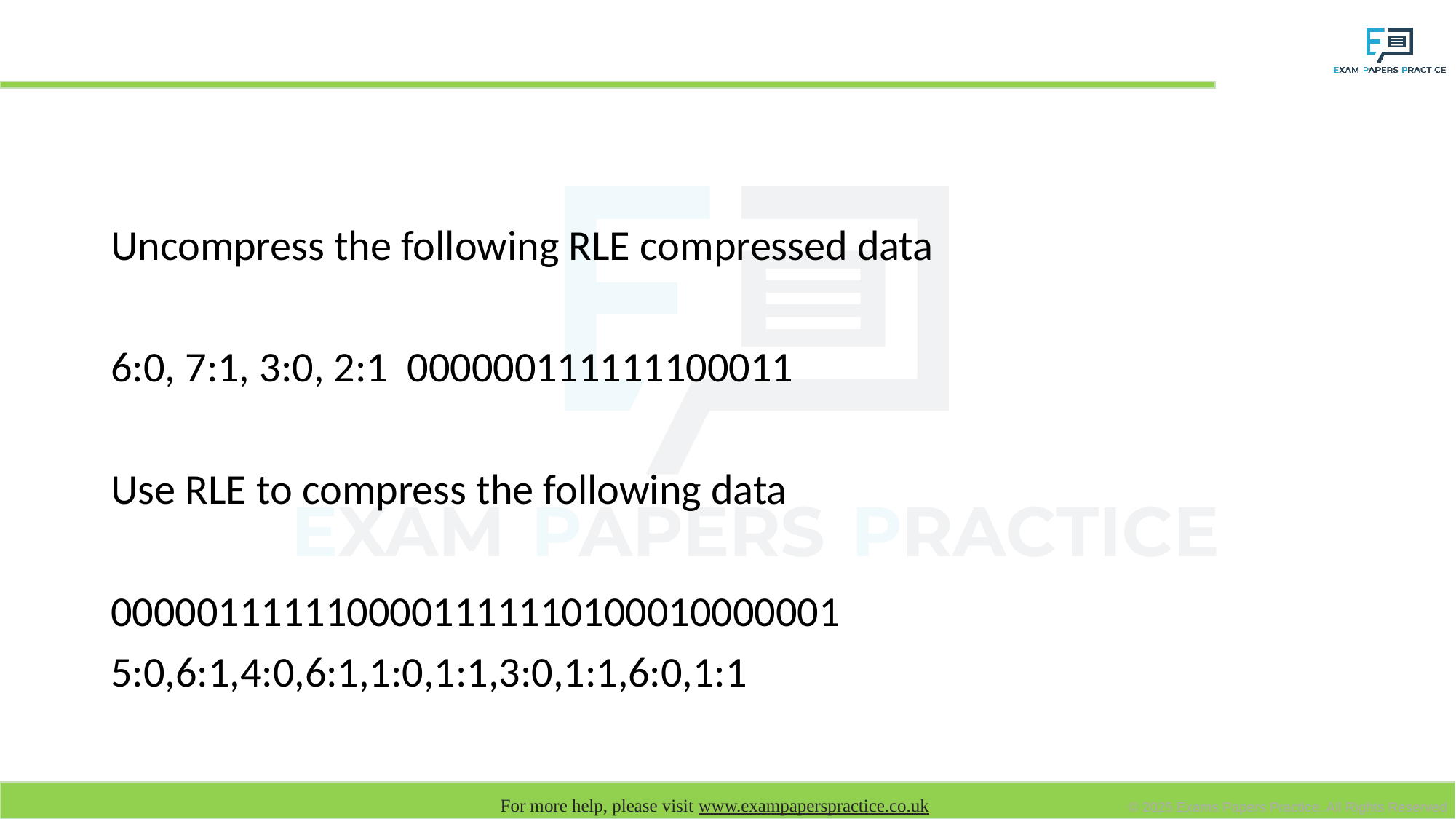

# Exercise
Uncompress the following RLE compressed data

6:0, 7:1, 3:0, 2:1  000000111111100011

Use RLE to compress the following data

0000011111100001111110100010000001
5:0,6:1,4:0,6:1,1:0,1:1,3:0,1:1,6:0,1:1